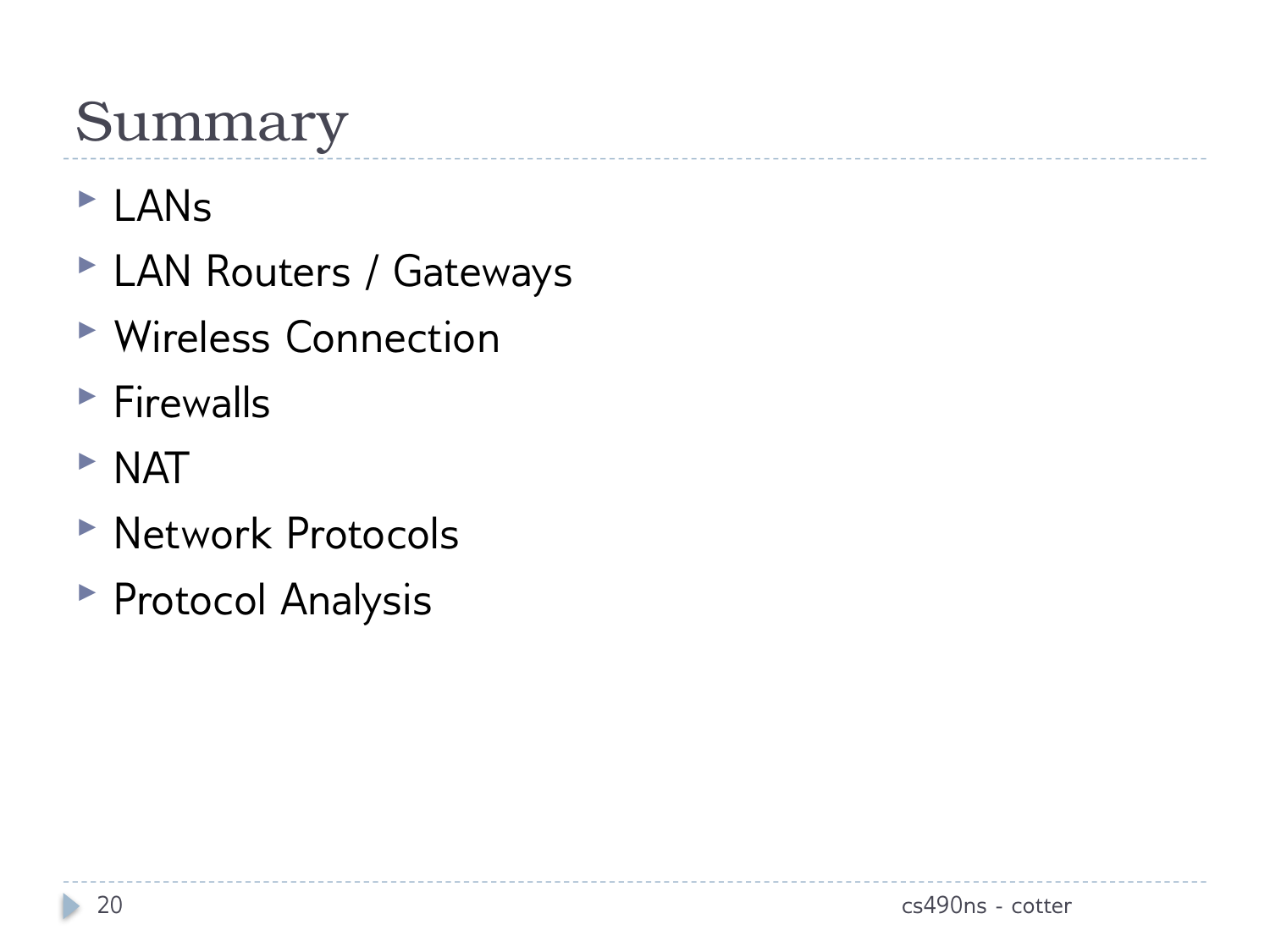

# Summary
LANs
LAN Routers / Gateways
Wireless Connection
Firewalls
NAT
Network Protocols
Protocol Analysis
20
cs490ns - cotter